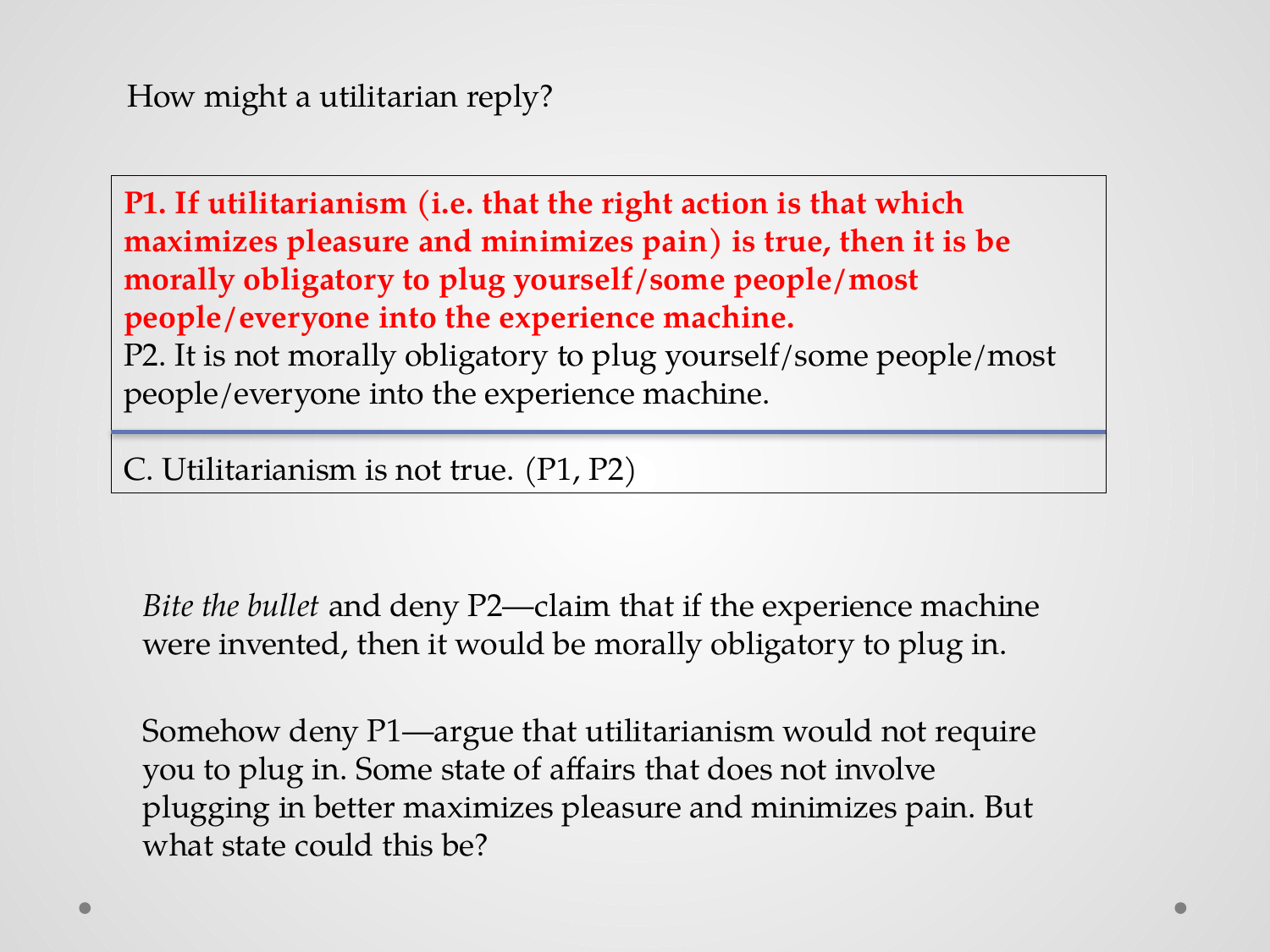

How might a utilitarian reply?
P1. If utilitarianism (i.e. that the right action is that which maximizes pleasure and minimizes pain) is true, then it is be morally obligatory to plug yourself/some people/most people/everyone into the experience machine.
P2. It is not morally obligatory to plug yourself/some people/most people/everyone into the experience machine.

C. Utilitarianism is not true. (P1, P2)
Bite the bullet and deny P2—claim that if the experience machine were invented, then it would be morally obligatory to plug in.
Somehow deny P1—argue that utilitarianism would not require you to plug in. Some state of affairs that does not involve plugging in better maximizes pleasure and minimizes pain. But what state could this be?